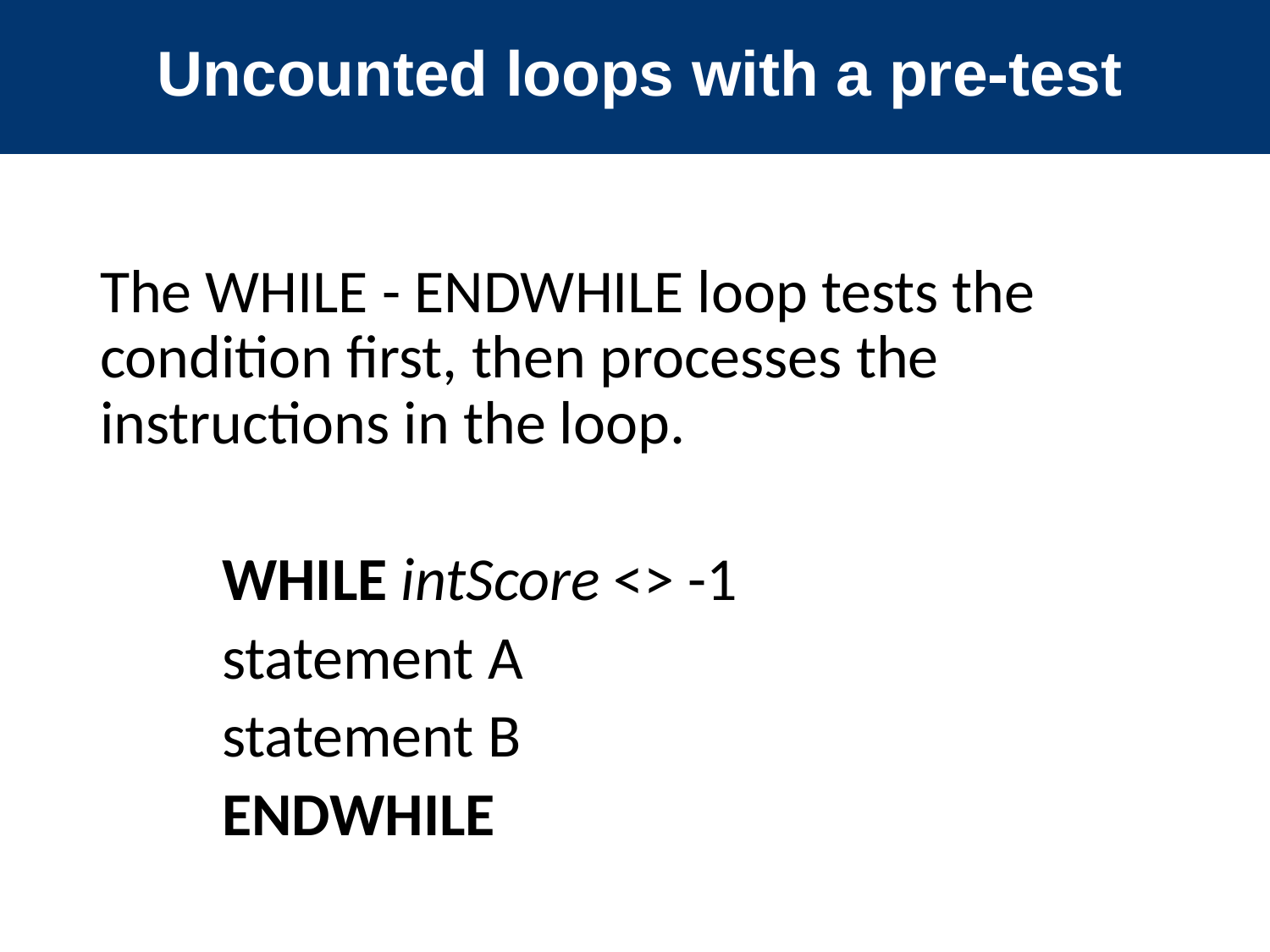

Uncounted loops with a pre-test
The WHILE - ENDWHILE loop tests the condition first, then processes the instructions in the loop.

	WHILE intScore <> -1
		statement A
		statement B
	ENDWHILE